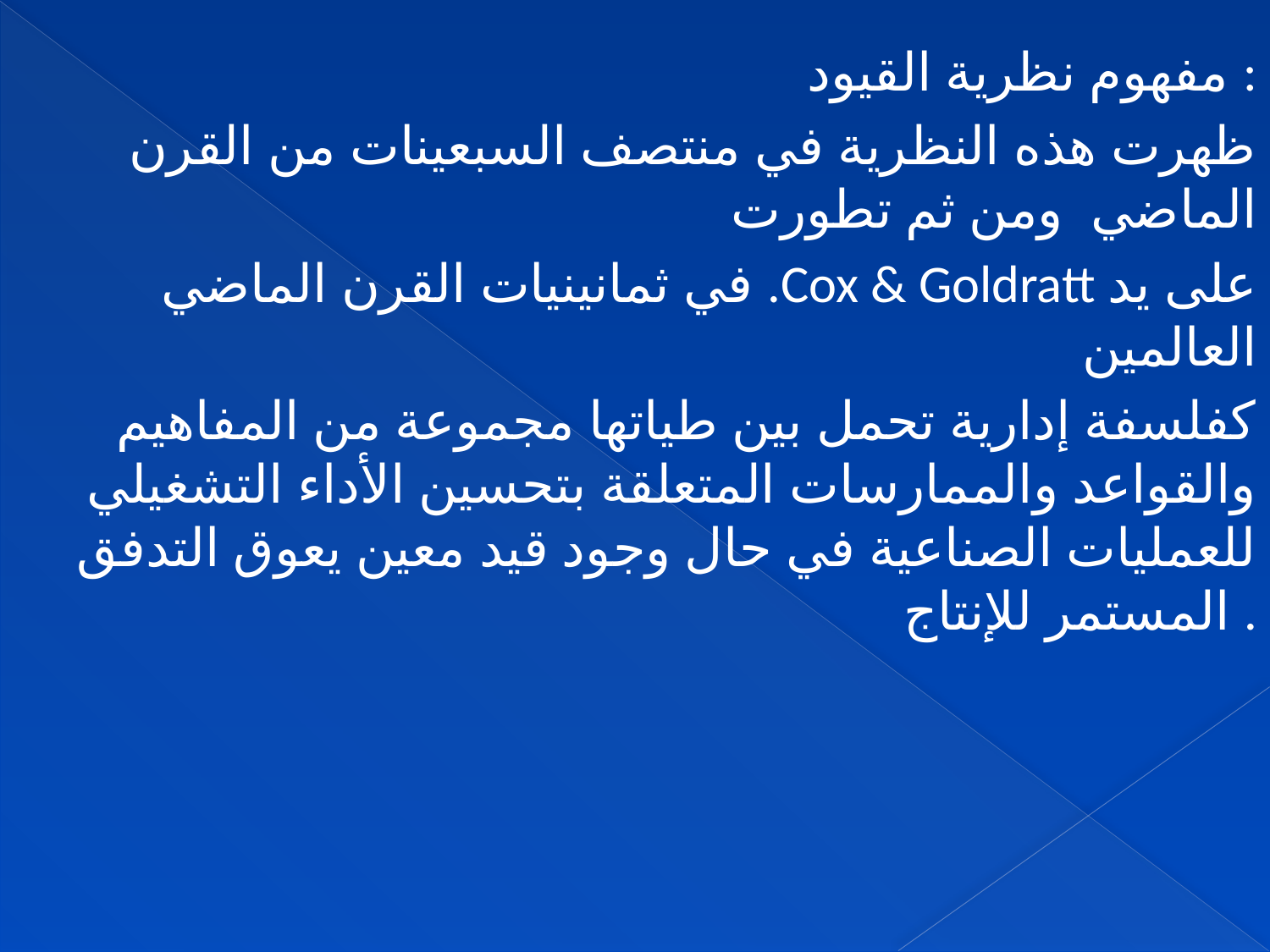

مفهوم نظرية القيود :
ظهرت هذه النظرية في منتصف السبعينات من القرن الماضي  ومن ثم تطورت
 في ثمانينيات القرن الماضي .Cox & Goldratt على يد العالمين
كفلسفة إدارية تحمل بين طياتها مجموعة من المفاهيم والقواعد والممارسات المتعلقة بتحسين الأداء التشغيلي للعمليات الصناعية في حال وجود قيد معين يعوق التدفق المستمر للإنتاج .